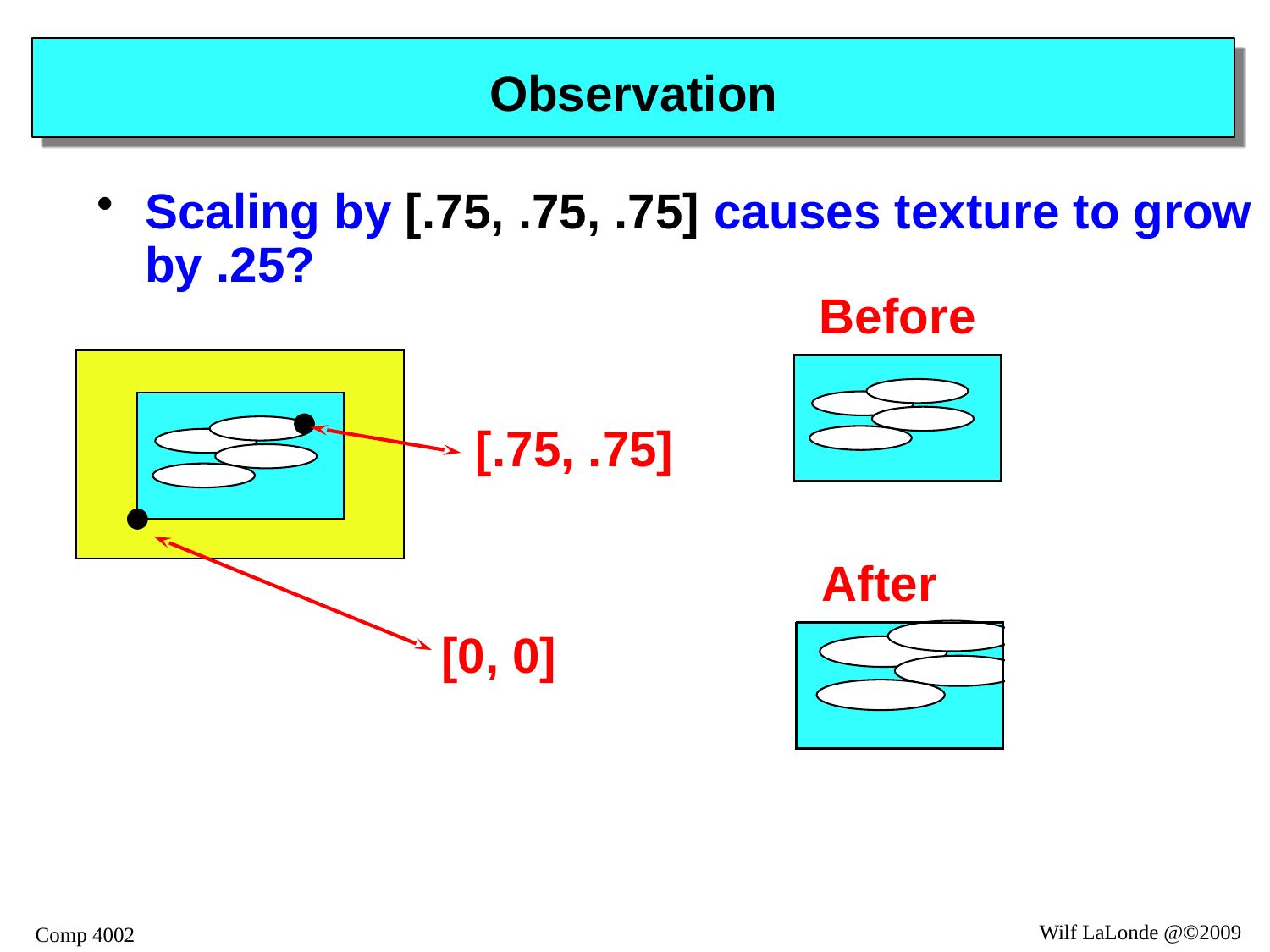

# Observation
Scaling by [.75, .75, .75] causes texture to grow by .25?
Before

[.75, .75]

After

[0, 0]